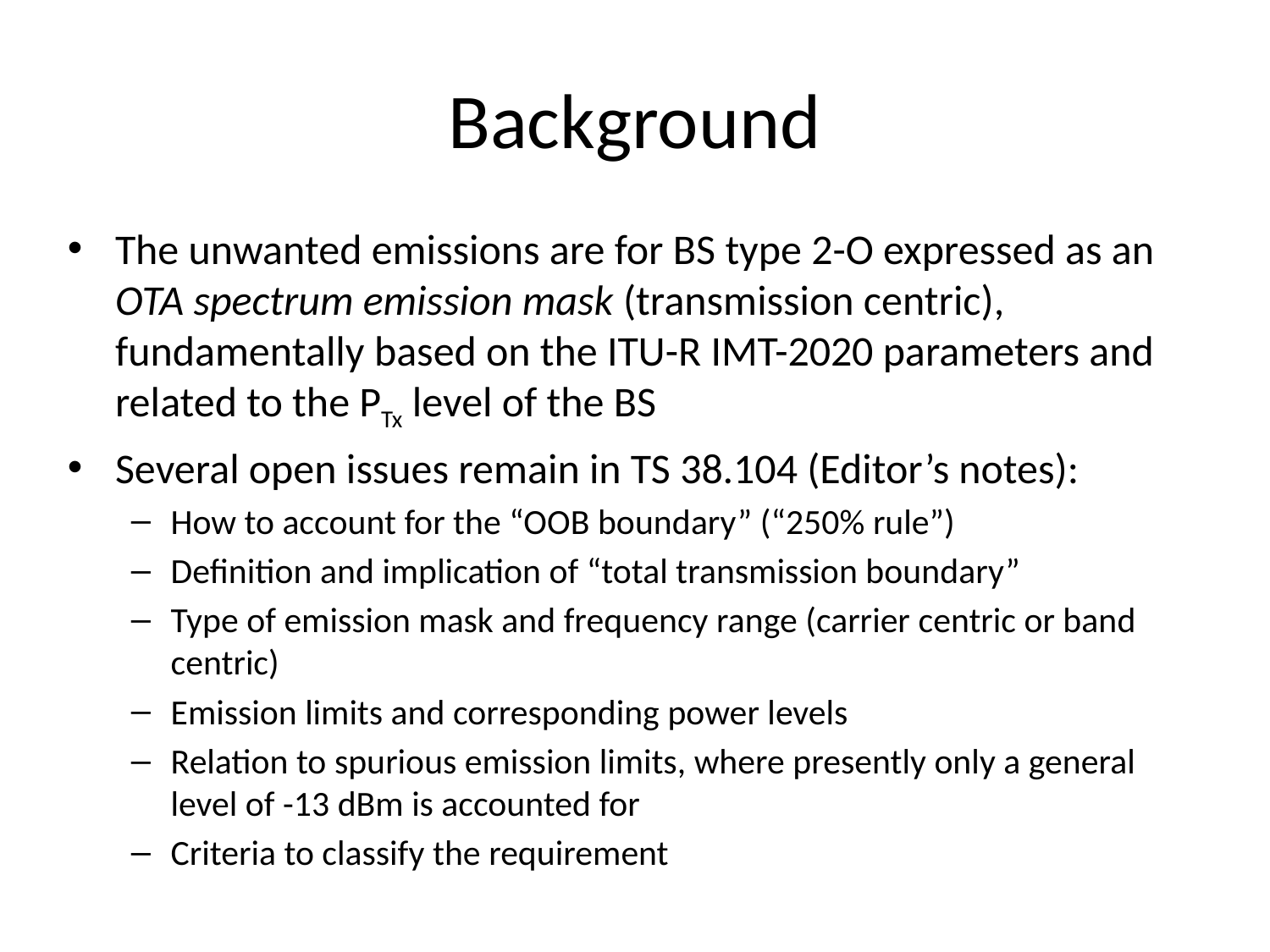

# Background

The unwanted emissions are for BS type 2-O expressed as an OTA spectrum emission mask (transmission centric), fundamentally based on the ITU-R IMT-2020 parameters and related to the PTx level of the BS
Several open issues remain in TS 38.104 (Editor’s notes):
How to account for the “OOB boundary” (“250% rule”)
Definition and implication of “total transmission boundary”
Type of emission mask and frequency range (carrier centric or band centric)
Emission limits and corresponding power levels
Relation to spurious emission limits, where presently only a general level of -13 dBm is accounted for
Criteria to classify the requirement